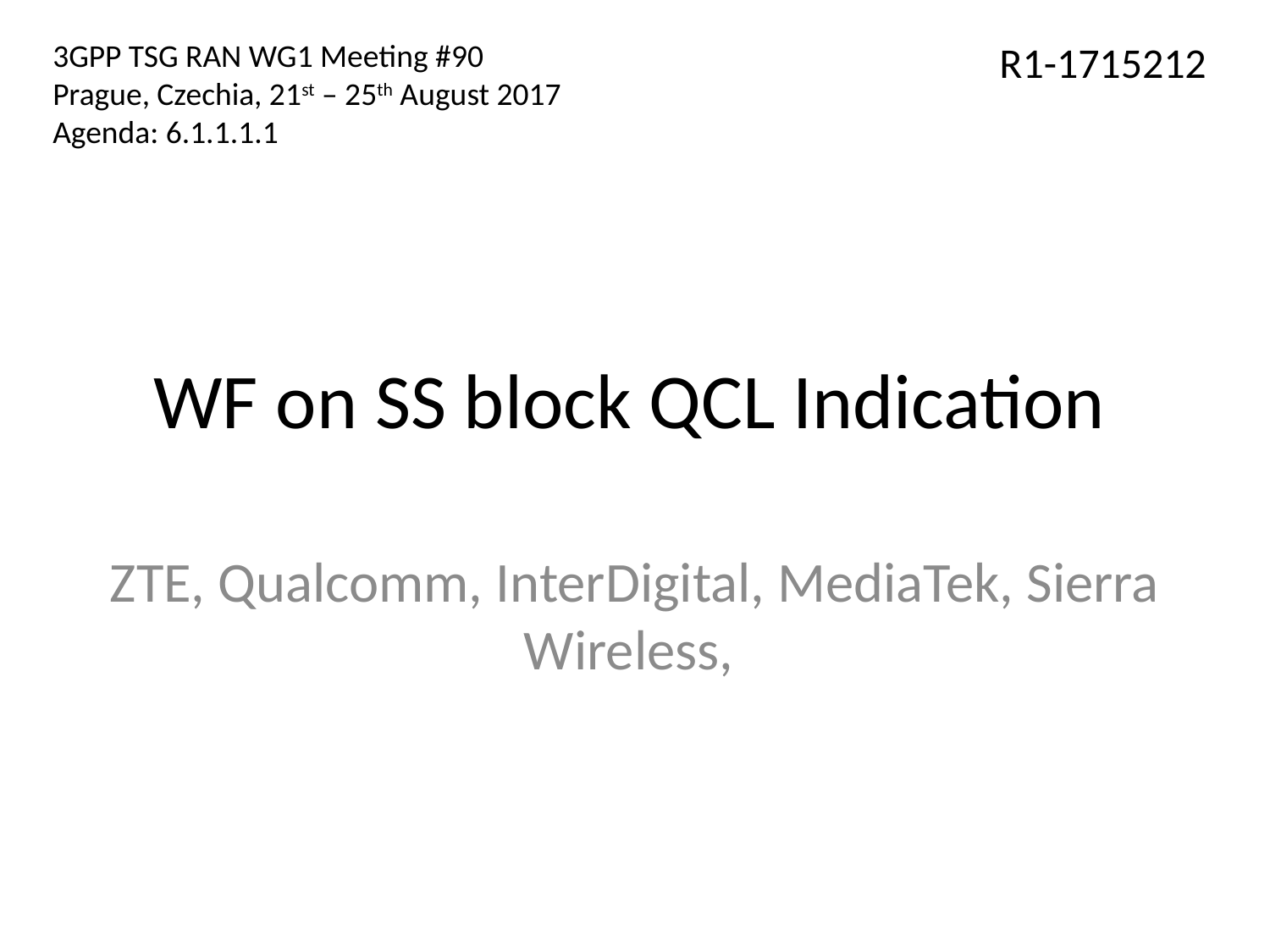

3GPP TSG RAN WG1 Meeting #90
Prague, Czechia, 21st – 25th August 2017
Agenda: 6.1.1.1.1
R1-1715212
# WF on SS block QCL Indication
ZTE, Qualcomm, InterDigital, MediaTek, Sierra Wireless,